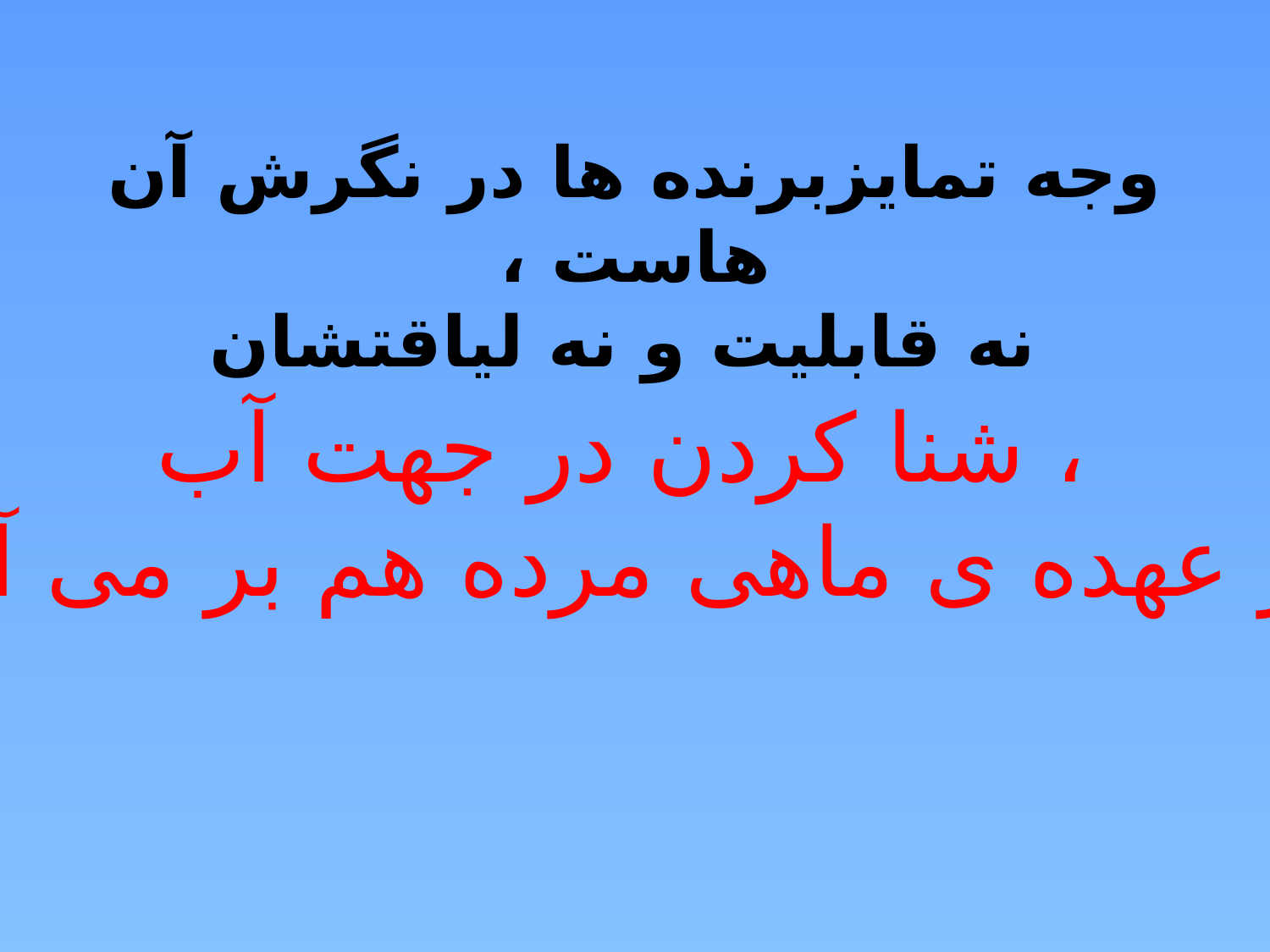

# وجه تمایزبرنده ها در نگرش آن هاست ، نه قابلیت و نه لیاقتشان
شنا کردن در جهت آب ،
از عهده ی ماهی مرده هم بر می آید.